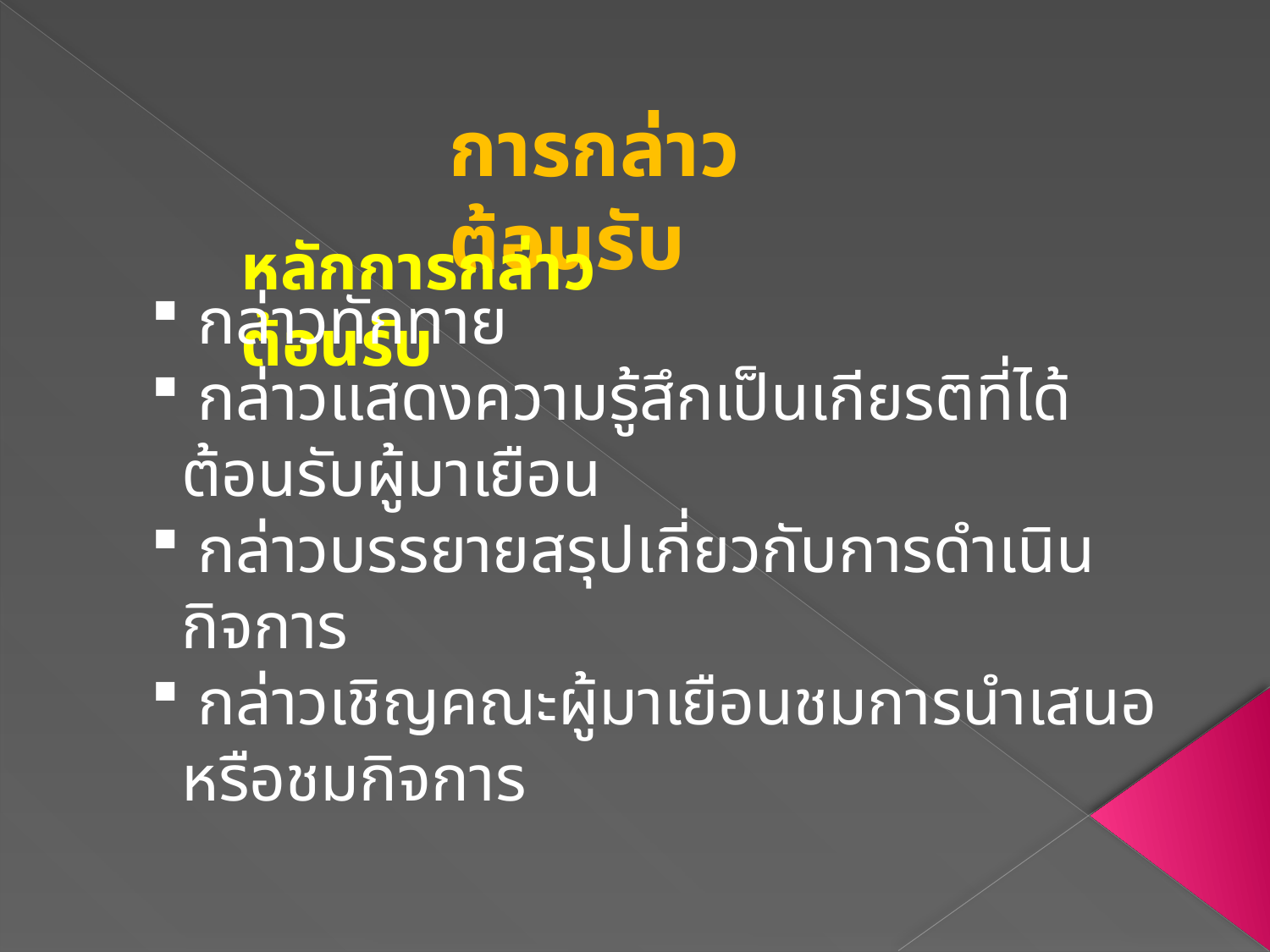

การกล่าวต้อนรับ
หลักการกล่าวต้อนรับ
 กล่าวทักทาย
 กล่าวแสดงความรู้สึกเป็นเกียรติที่ได้ต้อนรับผู้มาเยือน
 กล่าวบรรยายสรุปเกี่ยวกับการดำเนินกิจการ
 กล่าวเชิญคณะผู้มาเยือนชมการนำเสนอหรือชมกิจการ